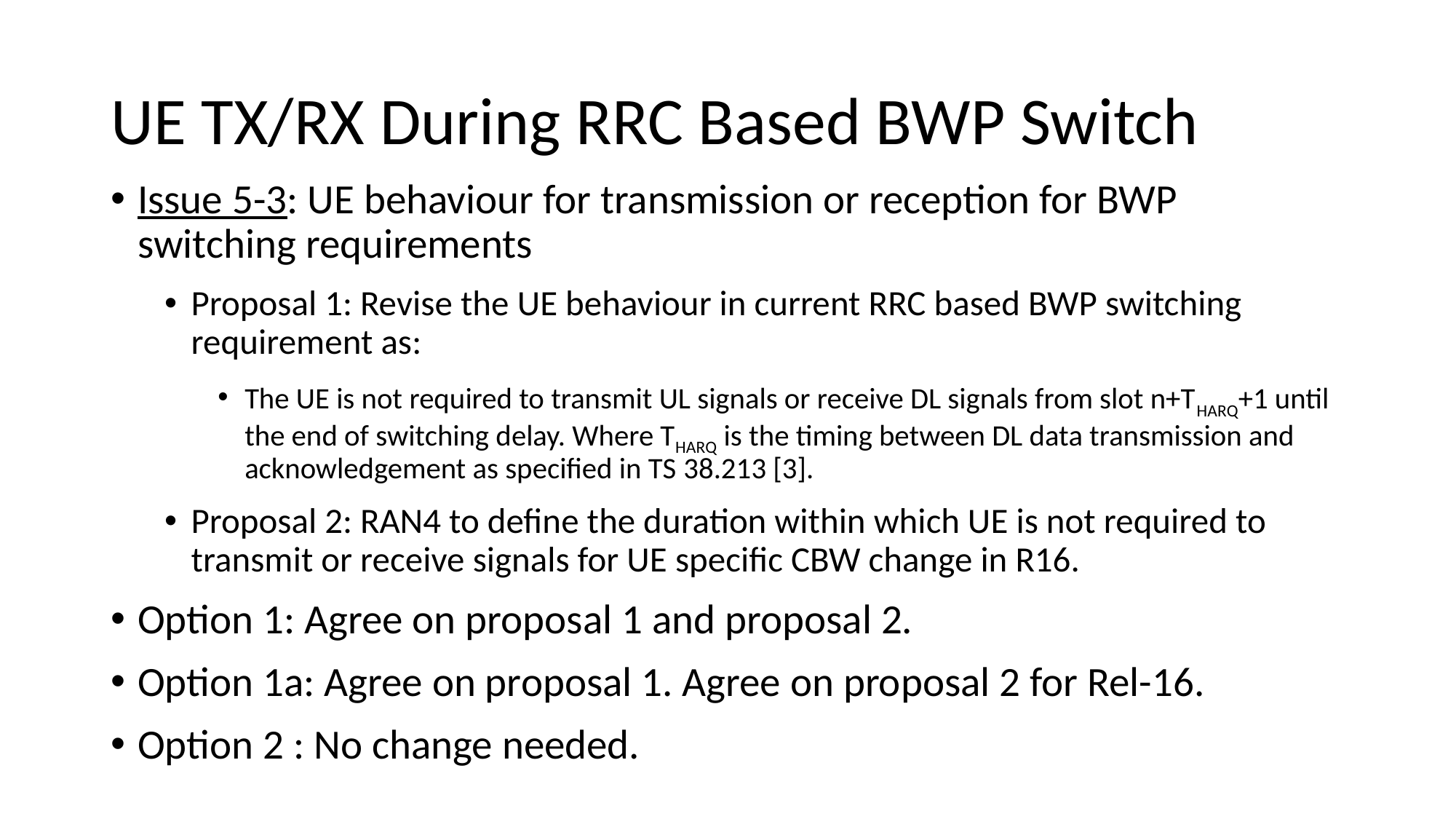

# UE TX/RX During RRC Based BWP Switch
Issue 5-3: UE behaviour for transmission or reception for BWP switching requirements
Proposal 1: Revise the UE behaviour in current RRC based BWP switching requirement as:
The UE is not required to transmit UL signals or receive DL signals from slot n+THARQ+1 until the end of switching delay. Where THARQ is the timing between DL data transmission and acknowledgement as specified in TS 38.213 [3].
Proposal 2: RAN4 to define the duration within which UE is not required to transmit or receive signals for UE specific CBW change in R16.
Option 1: Agree on proposal 1 and proposal 2.
Option 1a: Agree on proposal 1. Agree on proposal 2 for Rel-16.
Option 2 : No change needed.